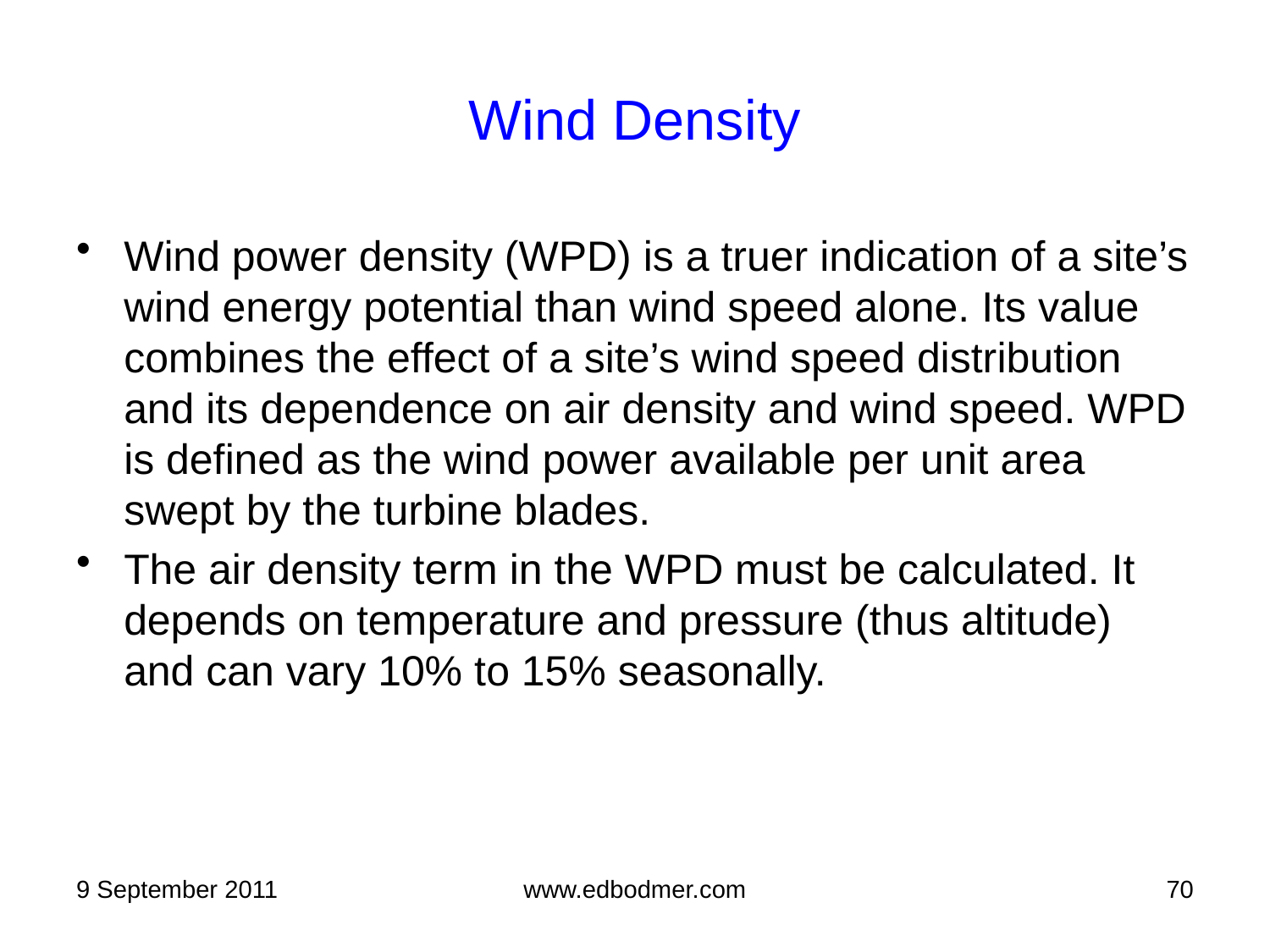

# Wind Density
Wind power density (WPD) is a truer indication of a site’s wind energy potential than wind speed alone. Its value combines the effect of a site’s wind speed distribution and its dependence on air density and wind speed. WPD is defined as the wind power available per unit area swept by the turbine blades.
The air density term in the WPD must be calculated. It depends on temperature and pressure (thus altitude) and can vary 10% to 15% seasonally.
9 September 2011
www.edbodmer.com
70